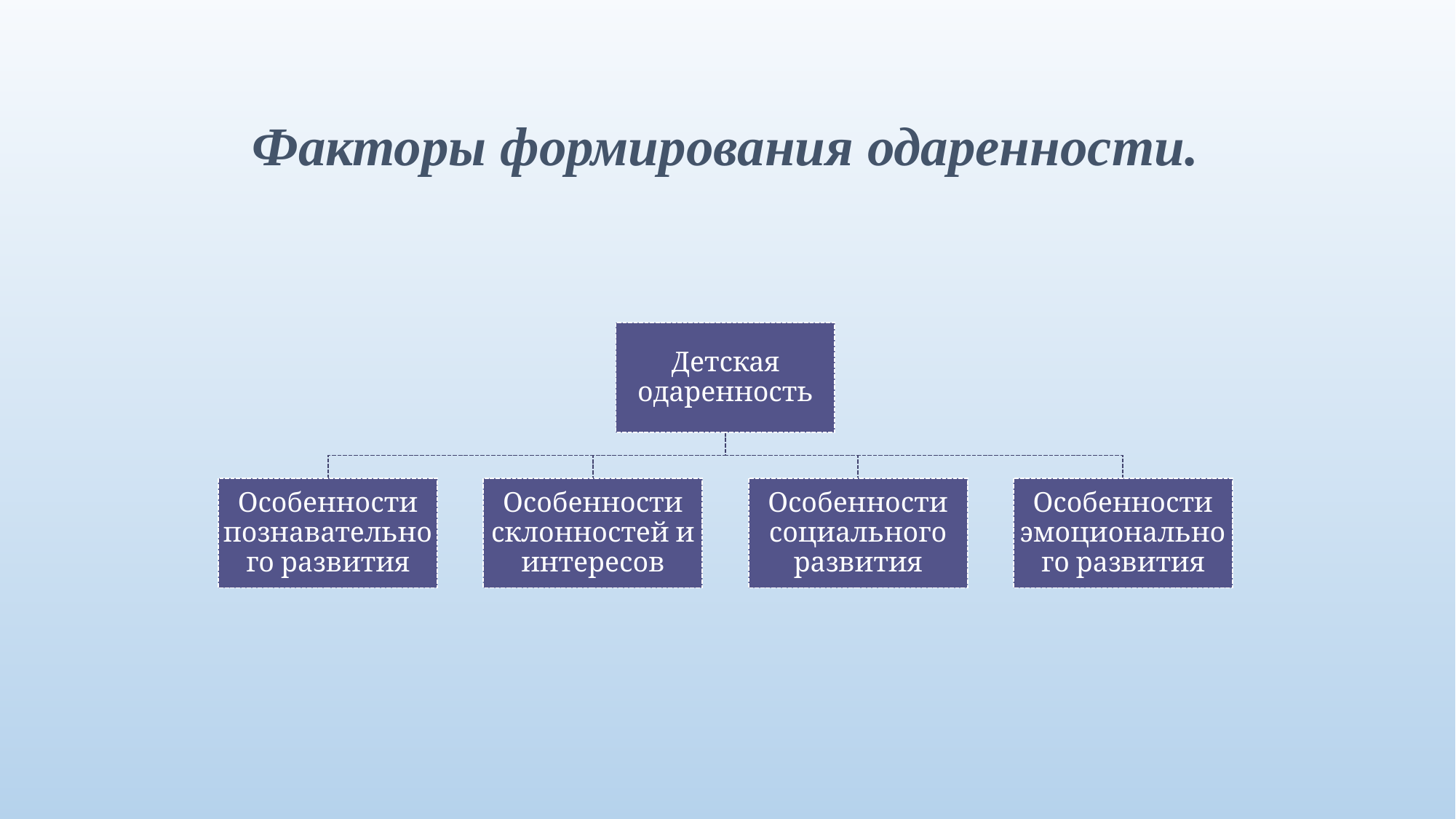

Факторы формирования одаренности.
Детская одаренность
Особенности познавательного развития
Особенности склонностей и интересов
Особенности социального развития
Особенности эмоционального развития